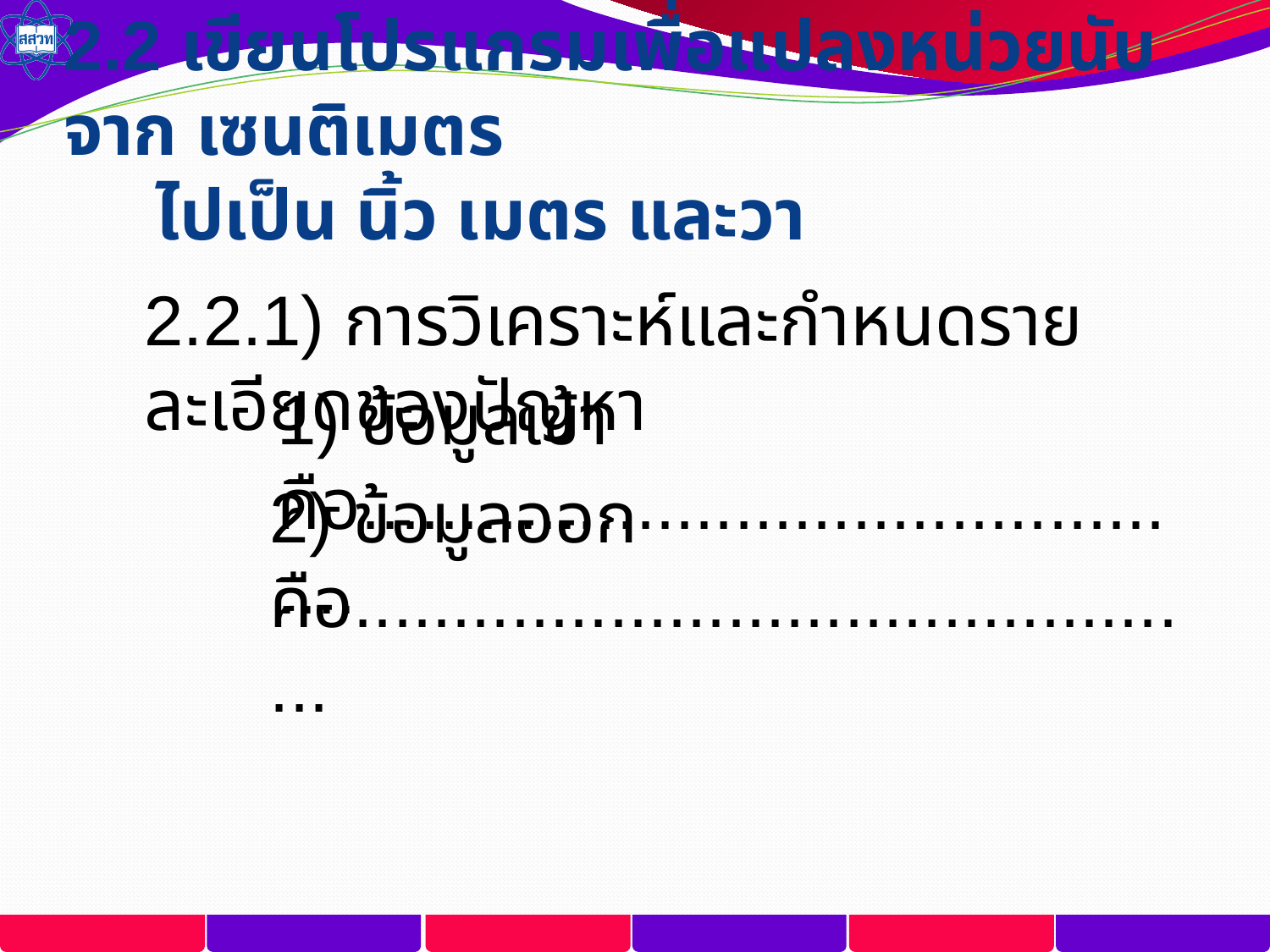

# 2.2 เขียนโปรแกรมเพื่อแปลงหน่วยนับจาก เซนติเมตร ไปเป็น นิ้ว เมตร และวา
2.2.1) การวิเคราะห์และกำหนดรายละเอียดของปัญหา
1) ข้อมูลเข้า คือ.............................................
2) ข้อมูลออก คือ.............................................